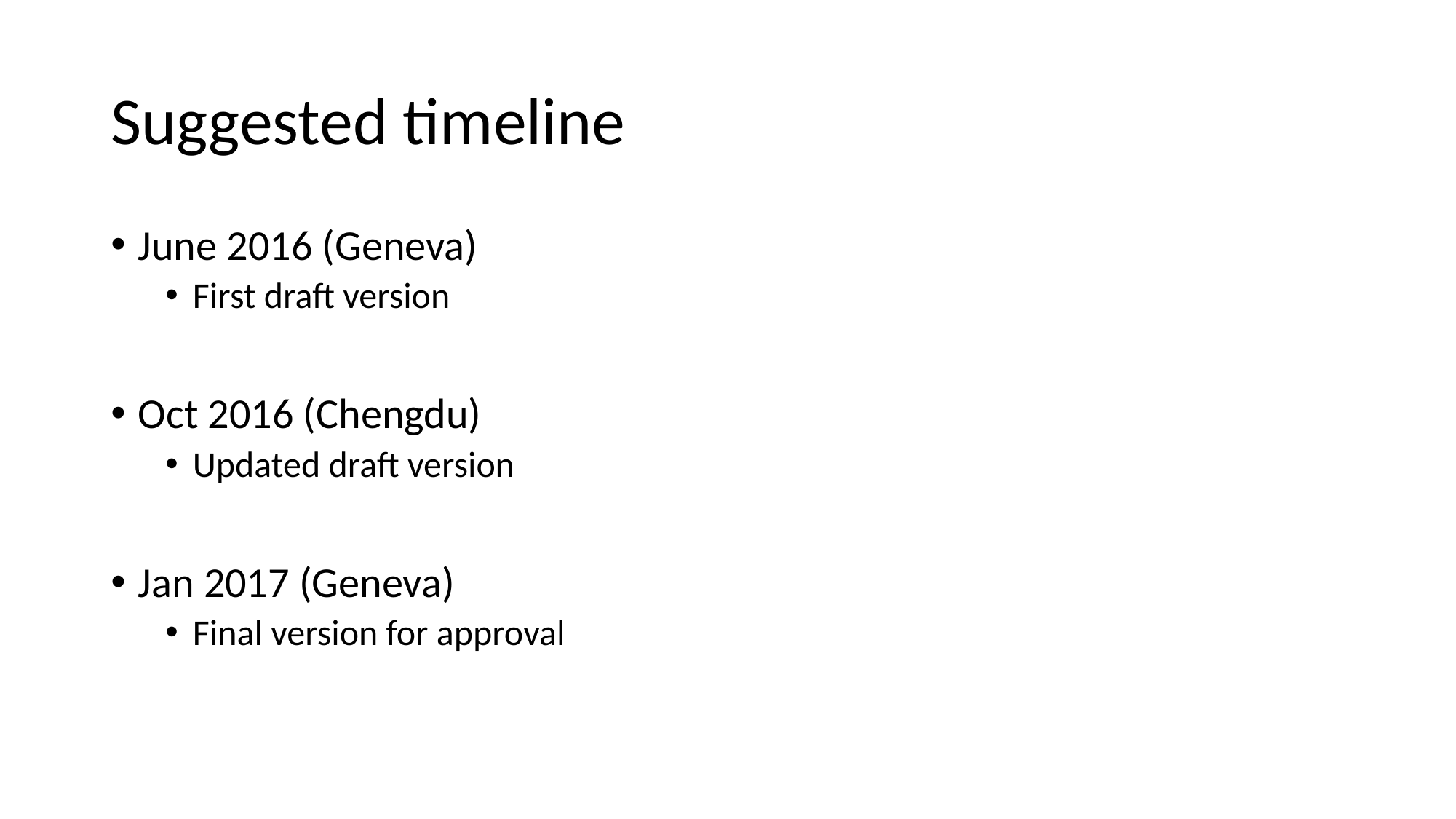

# Suggested timeline
June 2016 (Geneva)
First draft version

Oct 2016 (Chengdu)
Updated draft version

Jan 2017 (Geneva)
Final version for approval